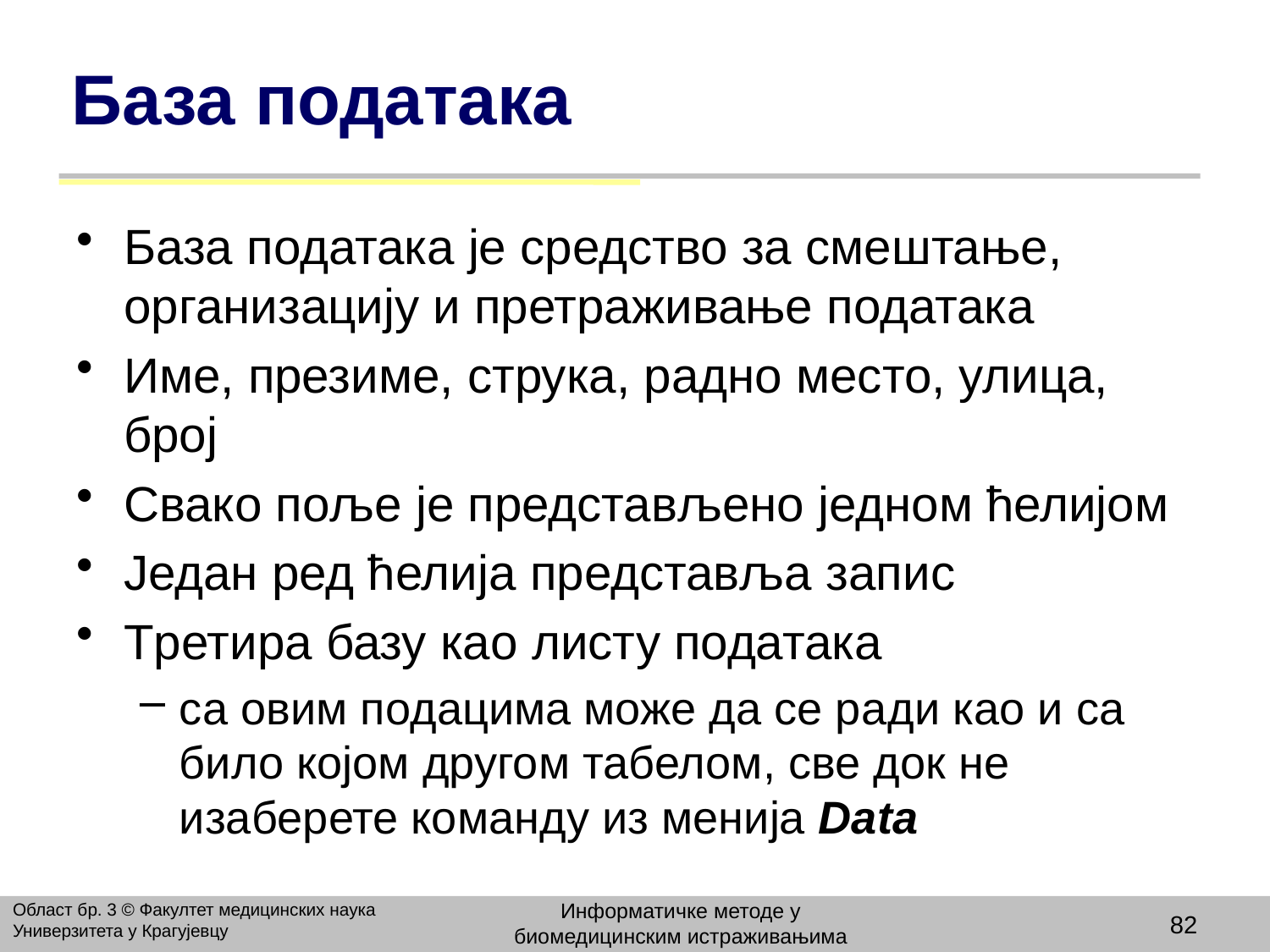

# База података
База података је средство за смештање, организацију и претраживање података
Име, презиме, струка, радно место, улица, број
Свако поље је представљено једном ћелијом
Један ред ћелија представља запис
Третира базу као листу података
са овим подацима може да се ради као и са било којом другом табелом, све док не изаберете команду из менија Data
Информатичке методе у биомедицинским истраживањима
Област бр. 3 © Факултет медицинских наука Универзитета у Крагујевцу
82